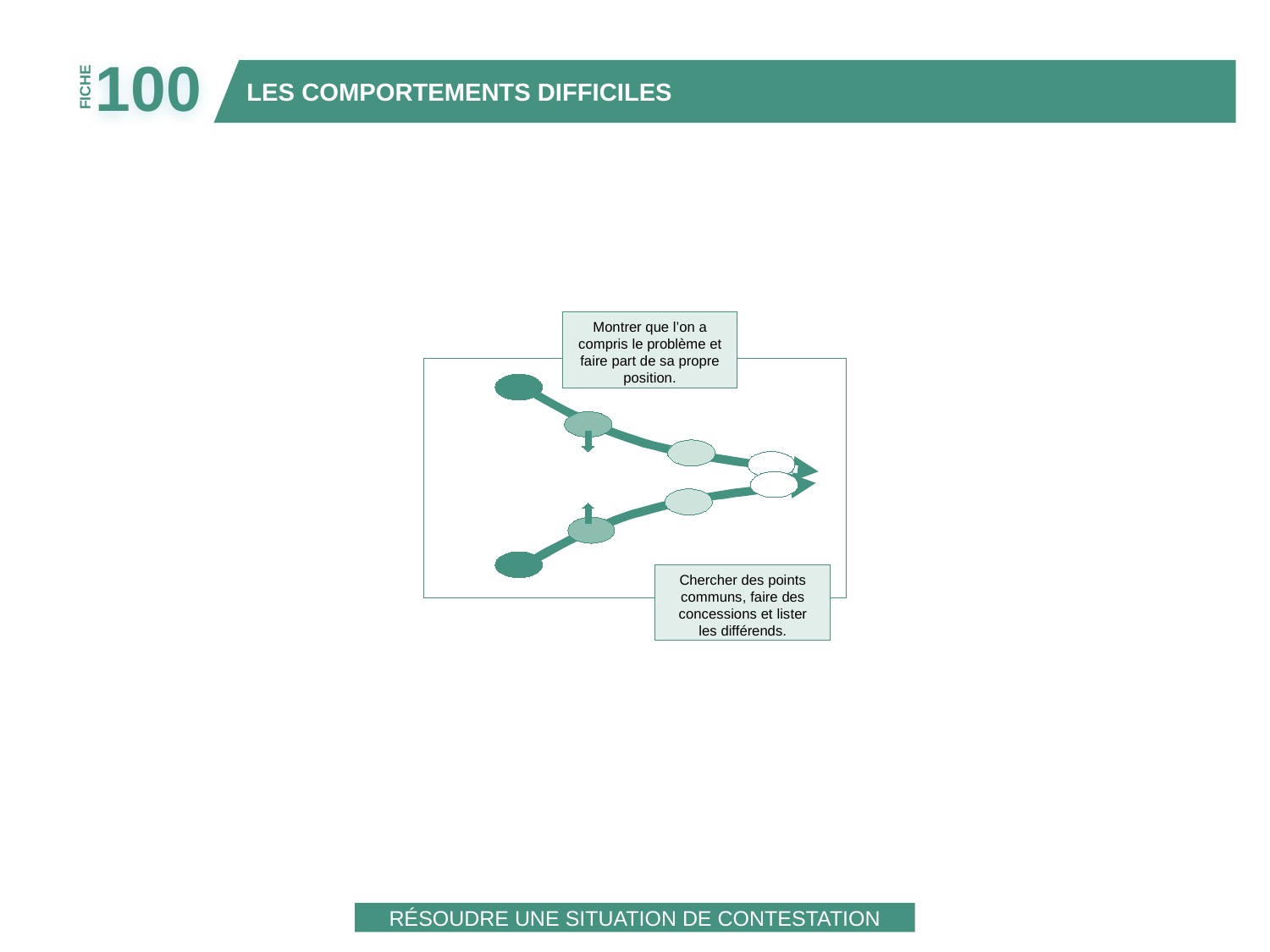

100

LES COMPORTEMENTS DIFFICILES
FICHE
Montrer que l’on a
compris le problème et
faire part de sa propre
position.

Chercher des points
communs, faire des
concessions et lister les différends.

RÉSOUDRE UNE SITUATION DE CONTESTATION